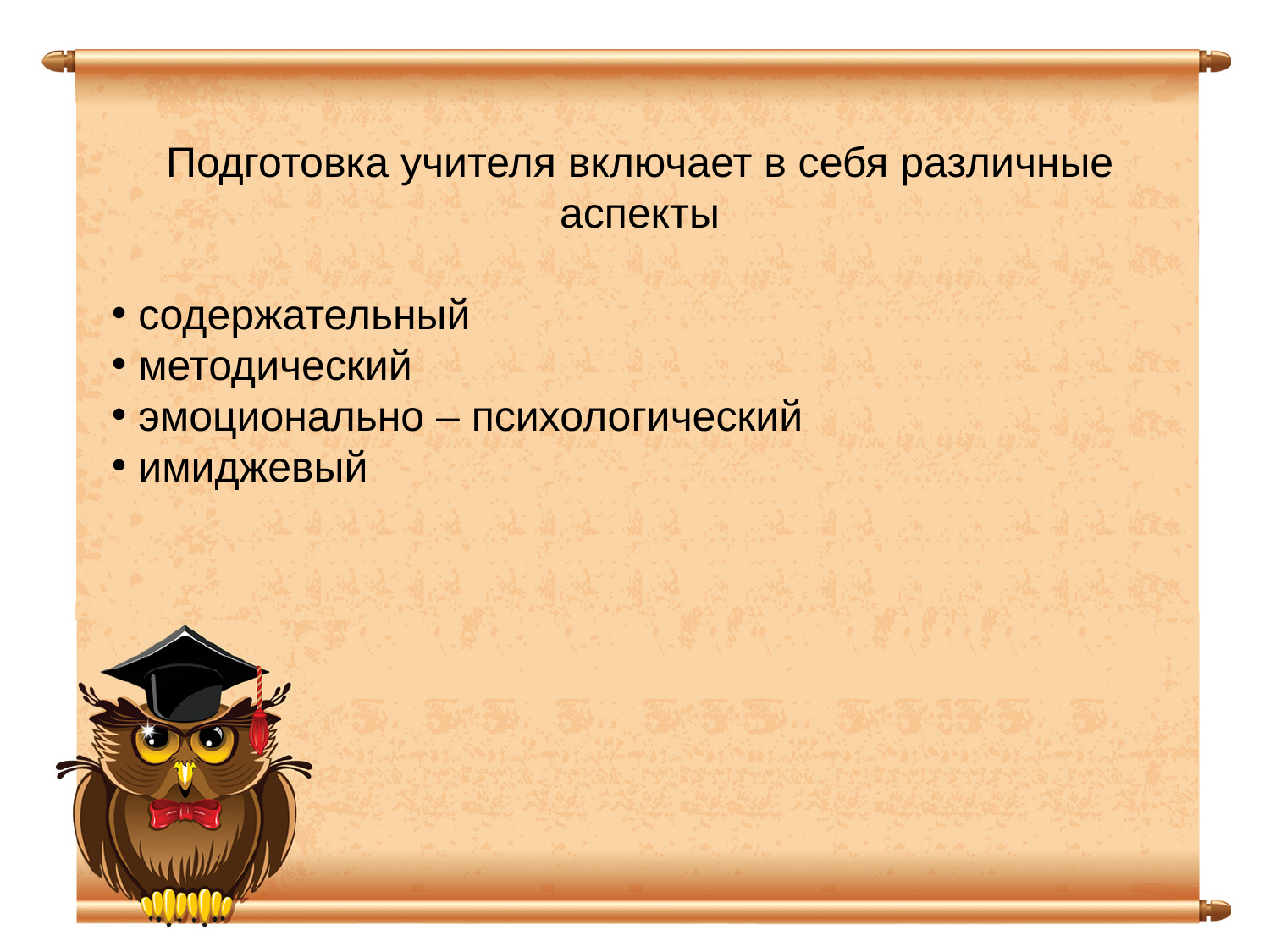

Подготовка учителя включает в себя различные аспекты

 содержательный
 методический
 эмоционально – психологический
 имиджевый